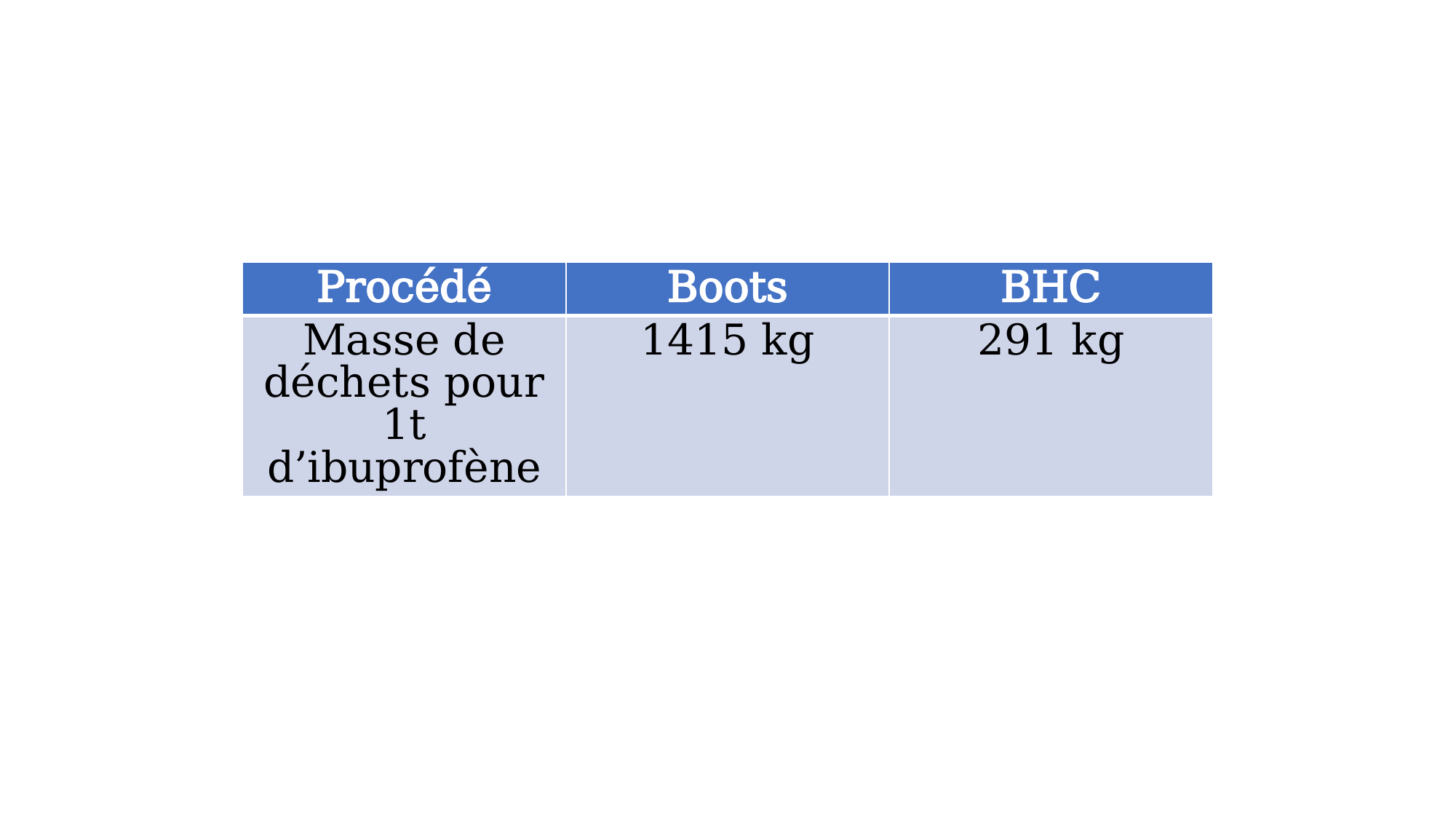

| Procédé | Boots | BHC |
| --- | --- | --- |
| Masse de déchets pour 1t d’ibuprofène | 1415 kg | 291 kg |